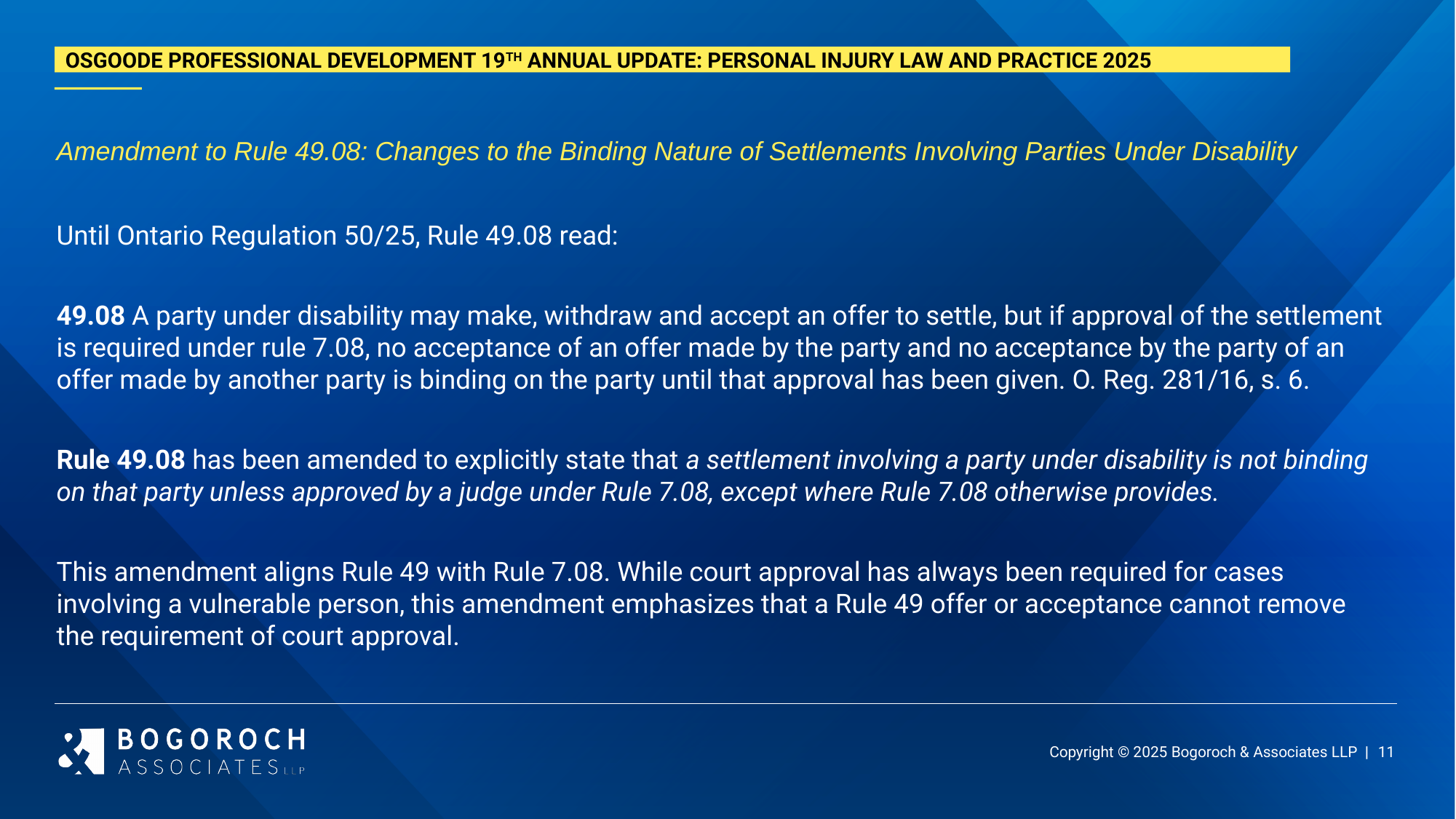

# Amendment to Rule 49.08: Changes to the Binding Nature of Settlements Involving Parties Under Disability
Until Ontario Regulation 50/25, Rule 49.08 read:

49.08 A party under disability may make, withdraw and accept an offer to settle, but if approval of the settlement is required under rule 7.08, no acceptance of an offer made by the party and no acceptance by the party of an offer made by another party is binding on the party until that approval has been given. O. Reg. 281/16, s. 6.

Rule 49.08 has been amended to explicitly state that a settlement involving a party under disability is not binding on that party unless approved by a judge under Rule 7.08, except where Rule 7.08 otherwise provides.

This amendment aligns Rule 49 with Rule 7.08. While court approval has always been required for cases involving a vulnerable person, this amendment emphasizes that a Rule 49 offer or acceptance cannot remove the requirement of court approval.